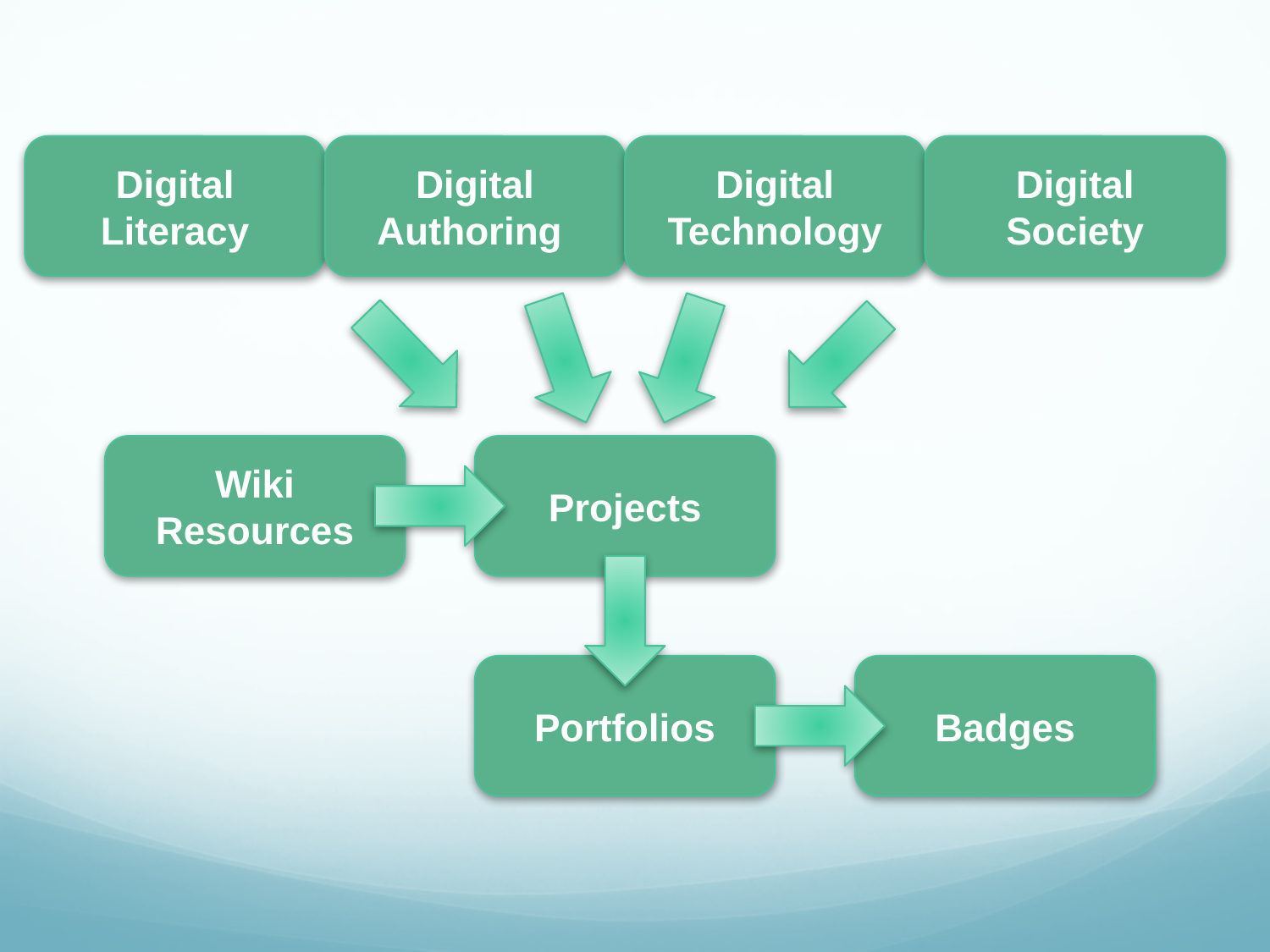

Digital Literacy
Digital Authoring
Digital Technology
Digital Society

Wiki Resources
Projects

Portfolios
Badges